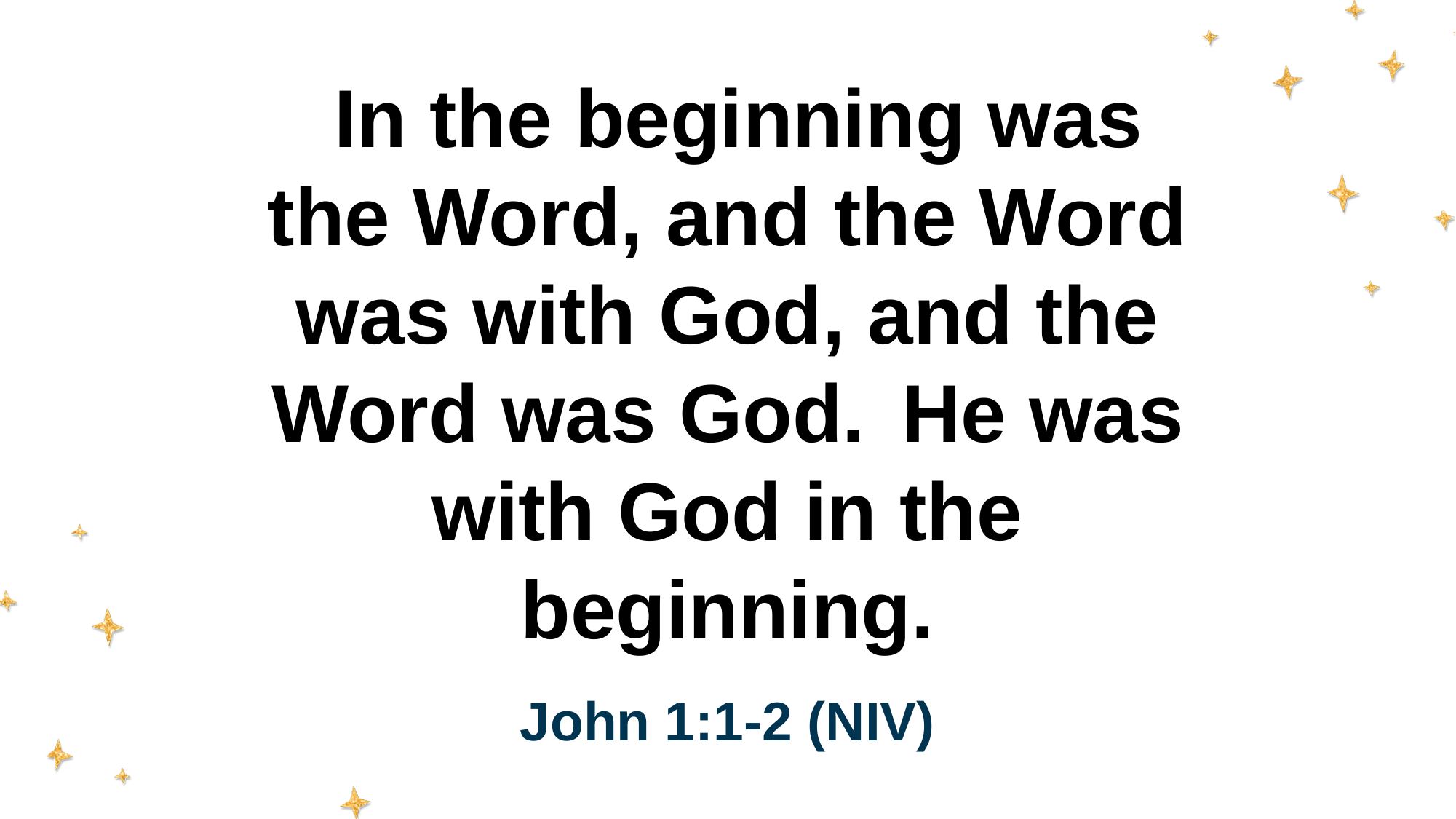

# In the beginning was the Word, and the Word was with God, and the Word was God.  He was with God in the beginning.
John 1:1-2 (NIV)